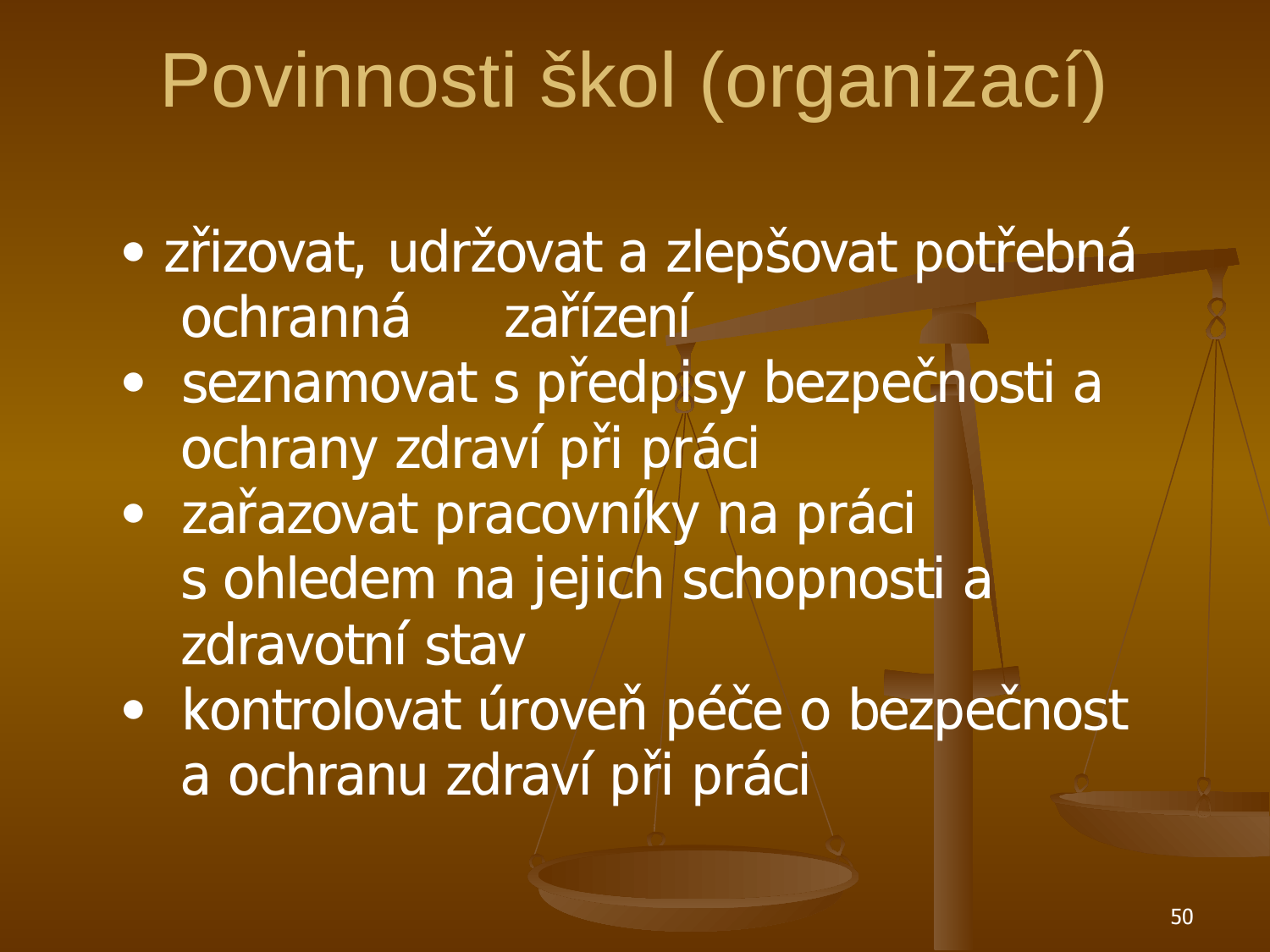

# Povinnosti škol (organizací)
	• zřizovat, udržovat a zlepšovat potřebná
      ochranná 	zařízení
	•  seznamovat s předpisy bezpečnosti a
      ochrany zdraví při práci
	•  zařazovat pracovníky na práci
      s ohledem na jejich schopnosti a
      zdravotní stav
	•  kontrolovat úroveň péče o bezpečnost
      a ochranu zdraví při práci

50